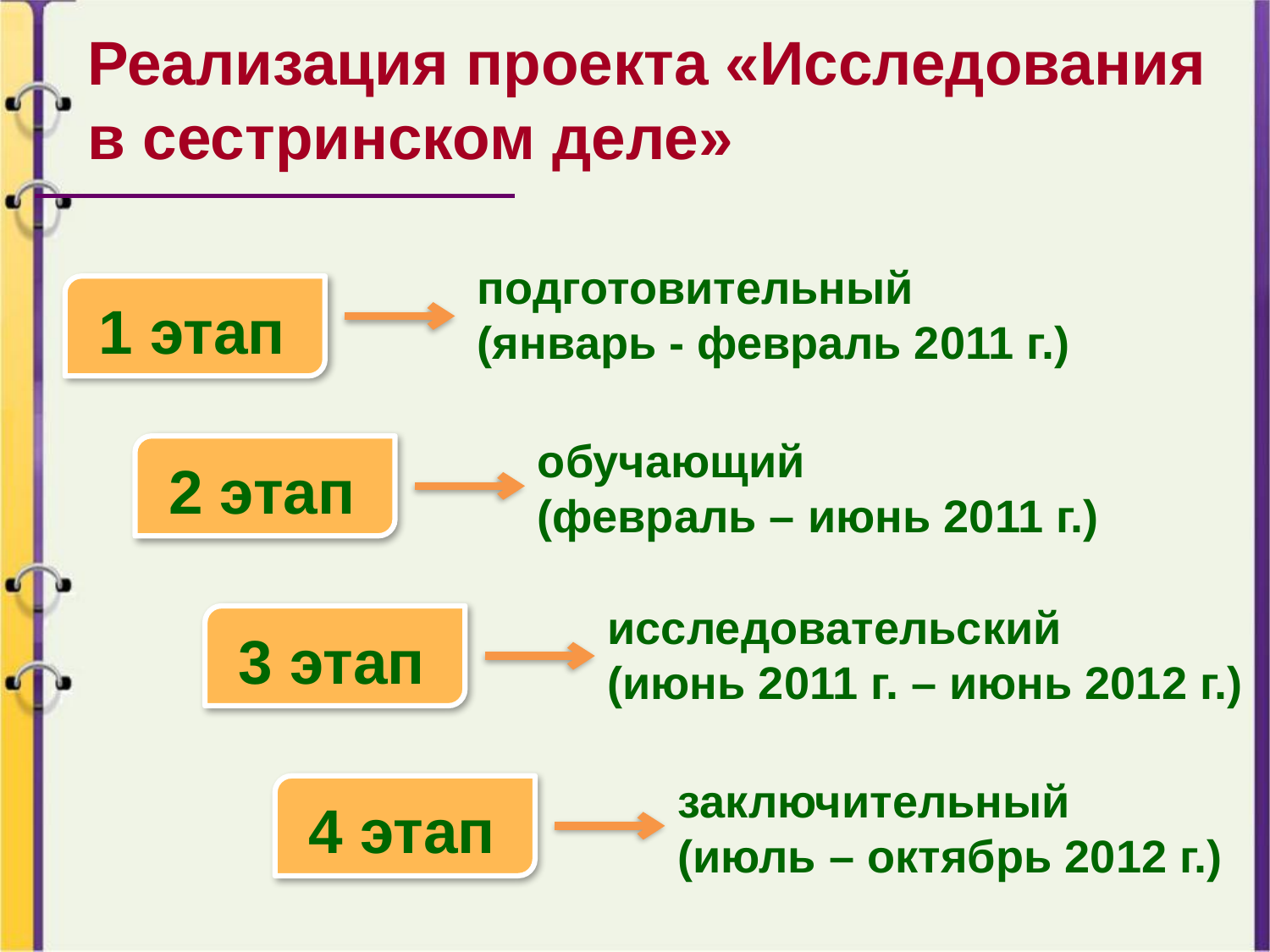

Реализация проекта «Исследования в сестринском деле»
подготовительный
(январь - февраль 2011 г.)

1 этап
обучающий
(февраль – июнь 2011 г.)

2 этап
исследовательский
(июнь 2011 г. – июнь 2012 г.)

3 этап
заключительный
(июль – октябрь 2012 г.)

4 этап